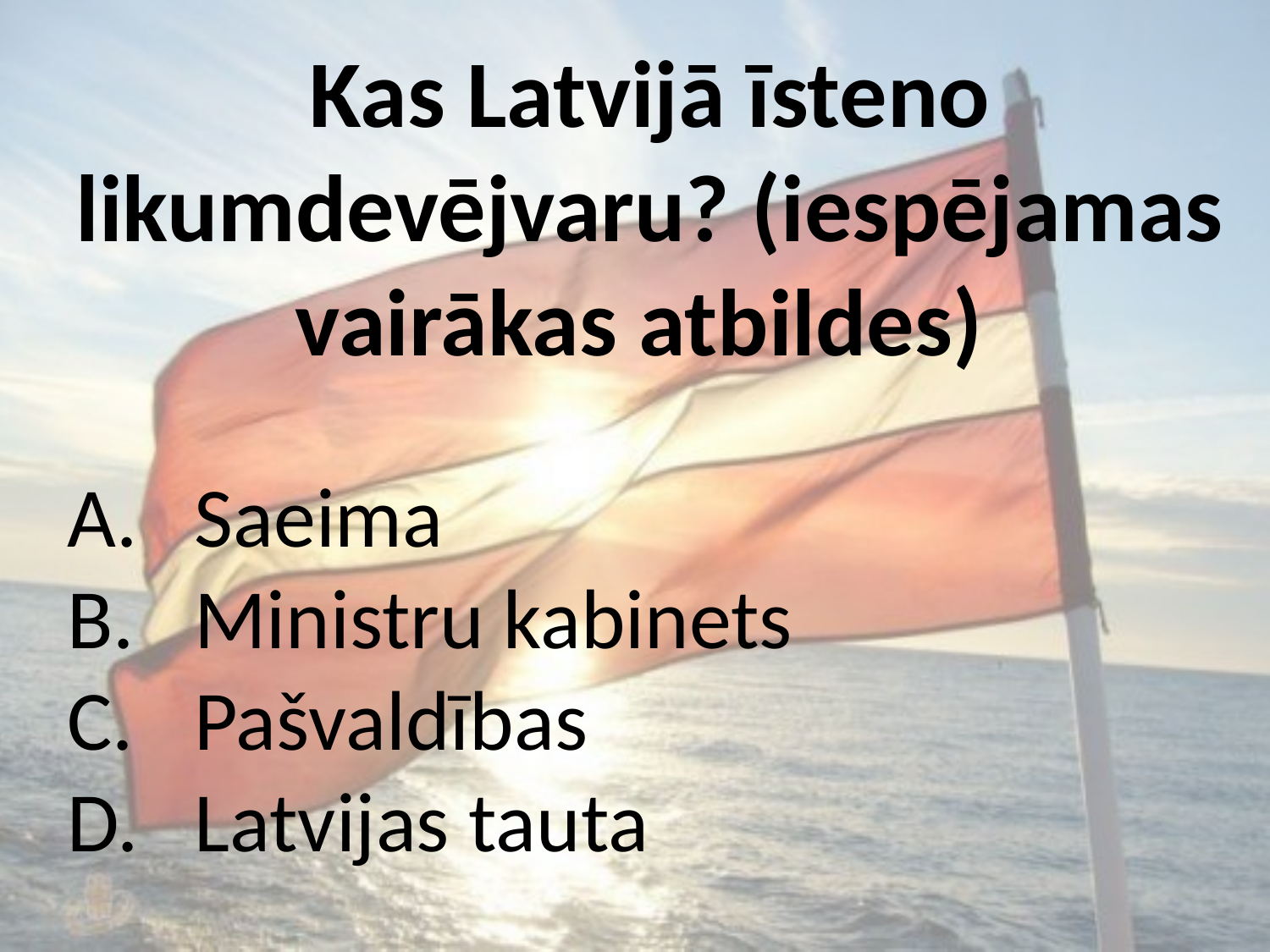

Kas Latvijā īsteno likumdevējvaru? (iespējamas vairākas atbildes)
Saeima
Ministru kabinets
Pašvaldības
Latvijas tauta